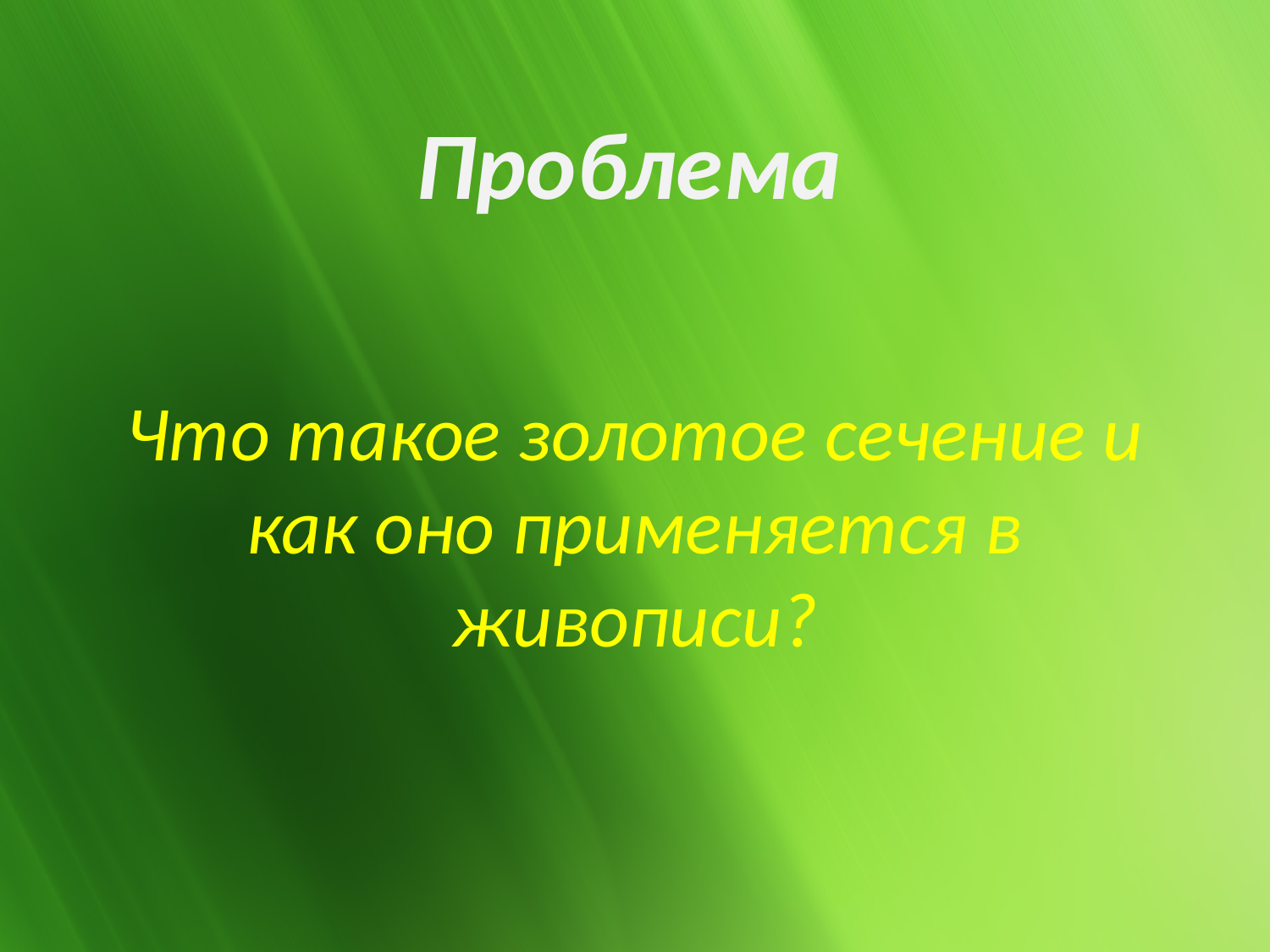

# Проблема
Что такое золотое сечение и как оно применяется в живописи?